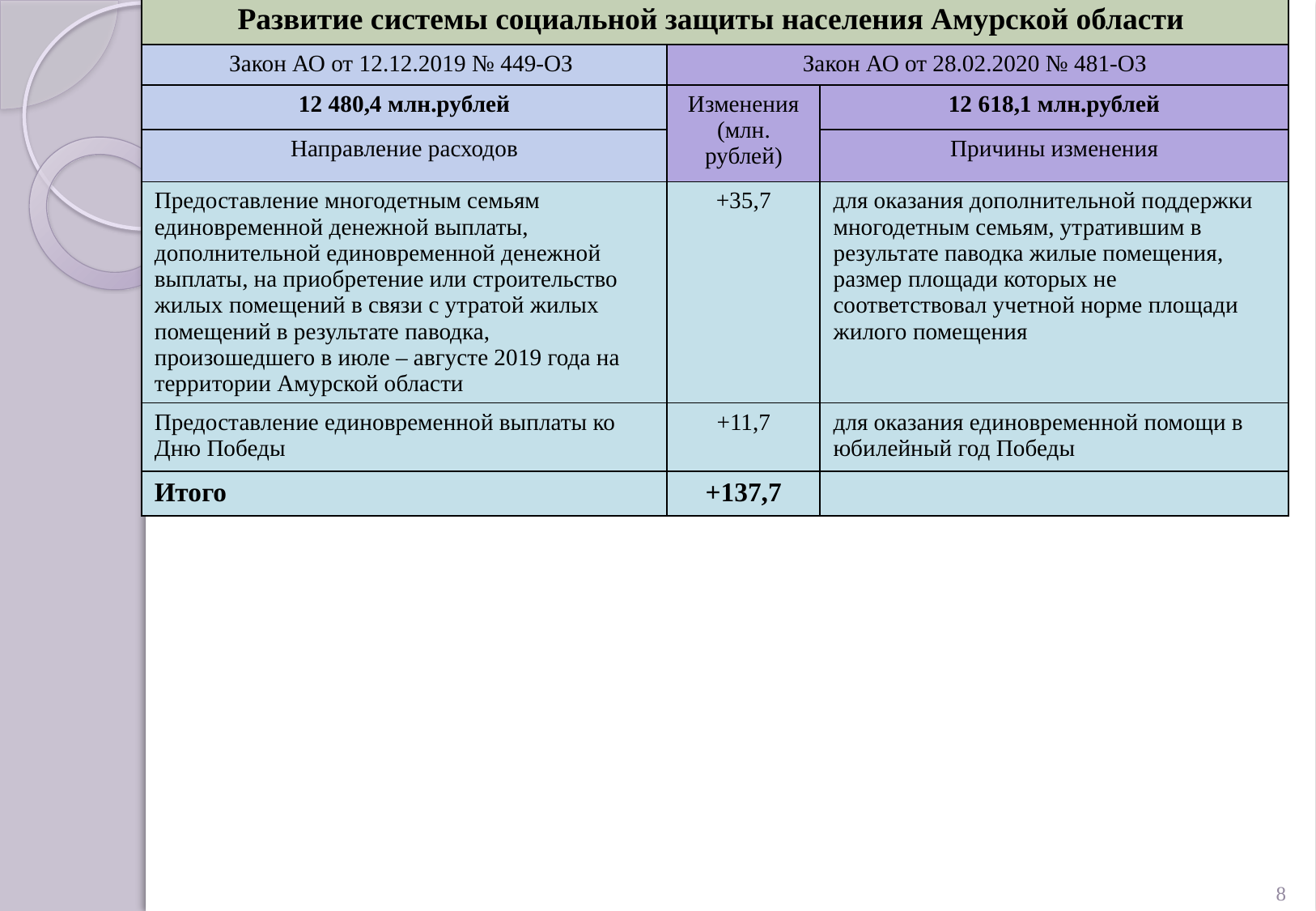

| Развитие системы социальной защиты населения Амурской области |  |  |
| --- | --- | --- |
| Закон АО от 12.12.2019 № 449-ОЗ | Закон АО от 28.02.2020 № 481-ОЗ |  |
| 12 480,4 млн.рублей | Изменения (млн. рублей) | 12 618,1 млн.рублей |
| Направление расходов |  | Причины изменения |
| Предоставление многодетным семьям единовременной денежной выплаты, дополнительной единовременной денежной выплаты, на приобретение или строительство жилых помещений в связи с утратой жилых помещений в результате паводка, произошедшего в июле – августе 2019 года на территории Амурской области | +35,7 | для оказания дополнительной поддержки многодетным семьям, утратившим в результате паводка жилые помещения, размер площади которых не соответствовал учетной норме площади жилого помещения |
| Предоставление единовременной выплаты ко Дню Победы | +11,7 | для оказания единовременной помощи в юбилейный год Победы |
| Итого | +137,7 |  |
8